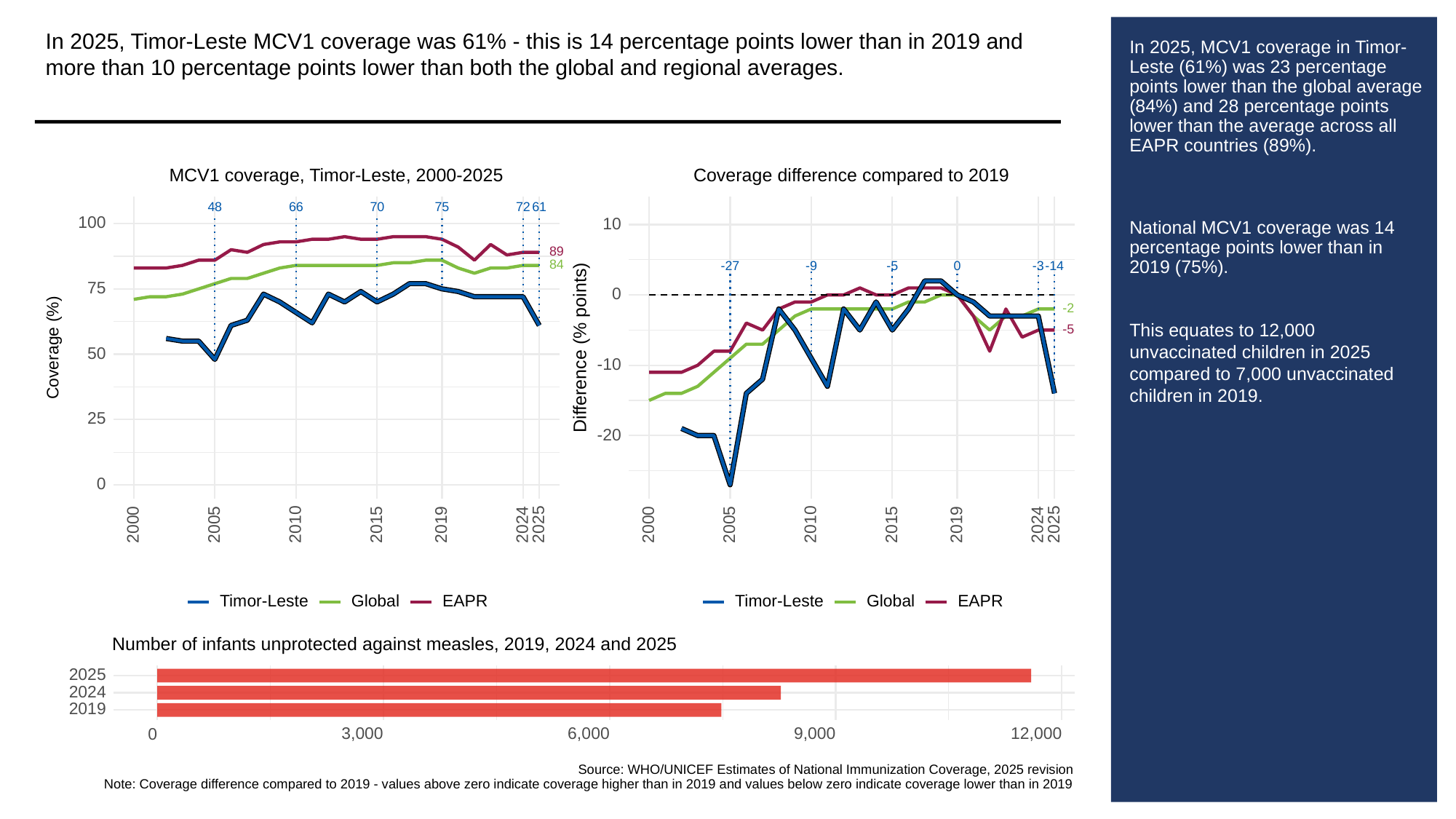

In 2025, Timor-Leste MCV1 coverage was 61% - this is 14 percentage points lower than in 2019 and more than 10 percentage points lower than both the global and regional averages.
# In 2025, MCV1 coverage in Timor-Leste (61%) was 23 percentage points lower than the global average (84%) and 28 percentage points lower than the average across all EAPR countries (89%).

National MCV1 coverage was 14 percentage points lower than in 2019 (75%).

This equates to 12,000 unvaccinated children in 2025 compared to 7,000 unvaccinated children in 2019.

MCV1 coverage, Timor-Leste, 2000-2025
Coverage difference compared to 2019

48
66
70
61
75
72
100

10

89

84
-3
-9
0
-27
-14
-5

75

0

-2

-5

Difference (% points)
Coverage (%)
50

-10

25

-20

0

2000
2005
2010
2015
2019
2024
2025
2000
2005
2010
2015
2019
2024
2025
Global
Global
Timor-Leste
Timor-Leste
EAPR
EAPR

Number of infants unprotected against measles, 2019, 2024 and 2025

2025

2024

2019

3,000
6,000
9,000
12,000
0
Source: WHO/UNICEF Estimates of National Immunization Coverage, 2025 revision
Note: Coverage difference compared to 2019 - values above zero indicate coverage higher than in 2019 and values below zero indicate coverage lower than in 2019